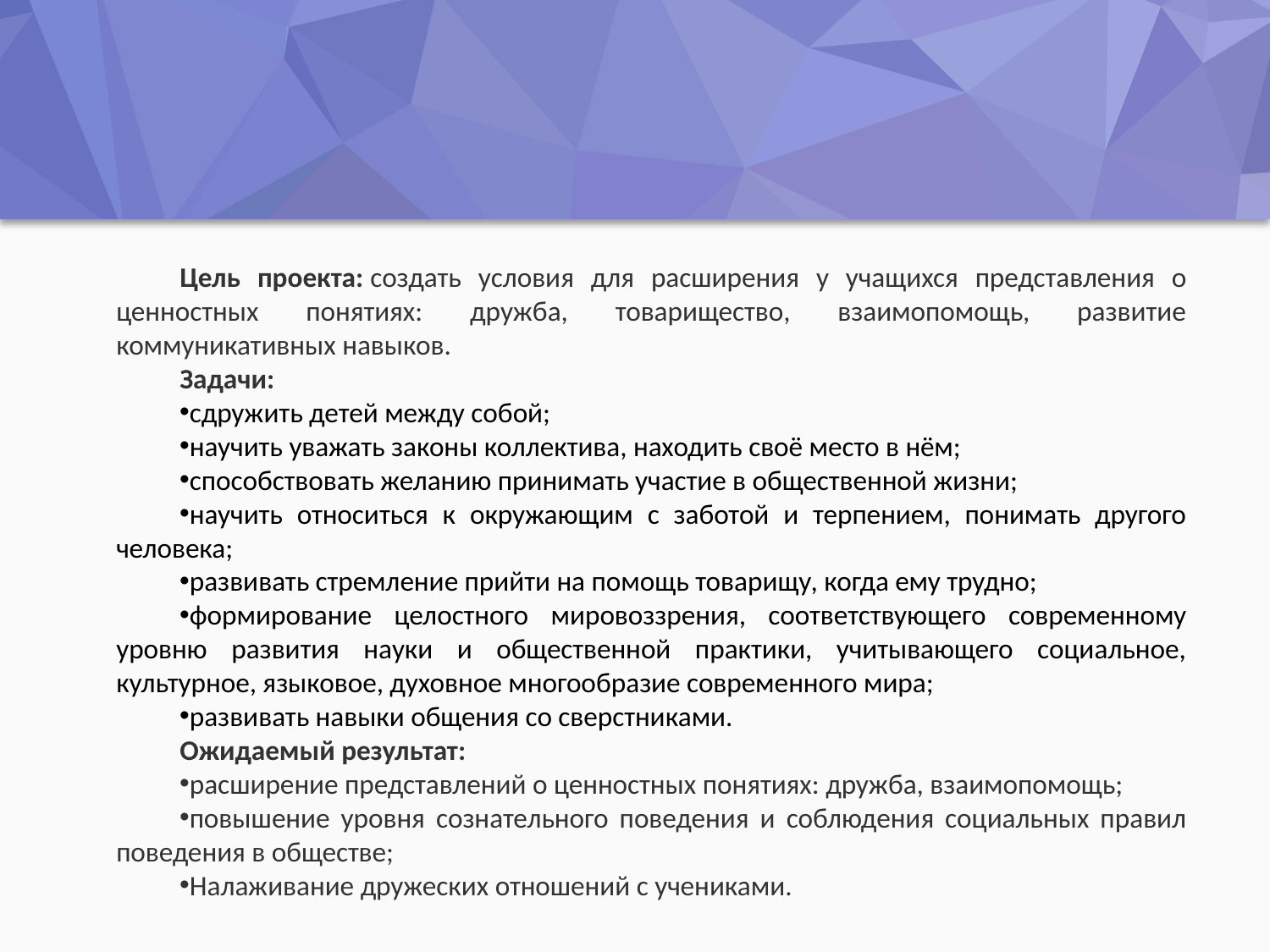

Цель проекта: создать условия для расширения у учащихся представления о ценностных понятиях: дружба, товарищество, взаимопомощь, развитие коммуникативных навыков.
Задачи:
сдружить детей между собой;
научить уважать законы коллектива, находить своё место в нём;
способствовать желанию принимать участие в общественной жизни;
научить относиться к окружающим с заботой и терпением, понимать другого человека;
развивать стремление прийти на помощь товарищу, когда ему трудно;
формирование целостного мировоззрения, соответствующего современному уровню развития науки и общественной практики, учитывающего социальное, культурное, языковое, духовное многообразие современного мира;
развивать навыки общения со сверстниками.
Ожидаемый результат:
расширение представлений о ценностных понятиях: дружба, взаимопомощь;
повышение уровня сознательного поведения и соблюдения социальных правил поведения в обществе;
Налаживание дружеских отношений с учениками.